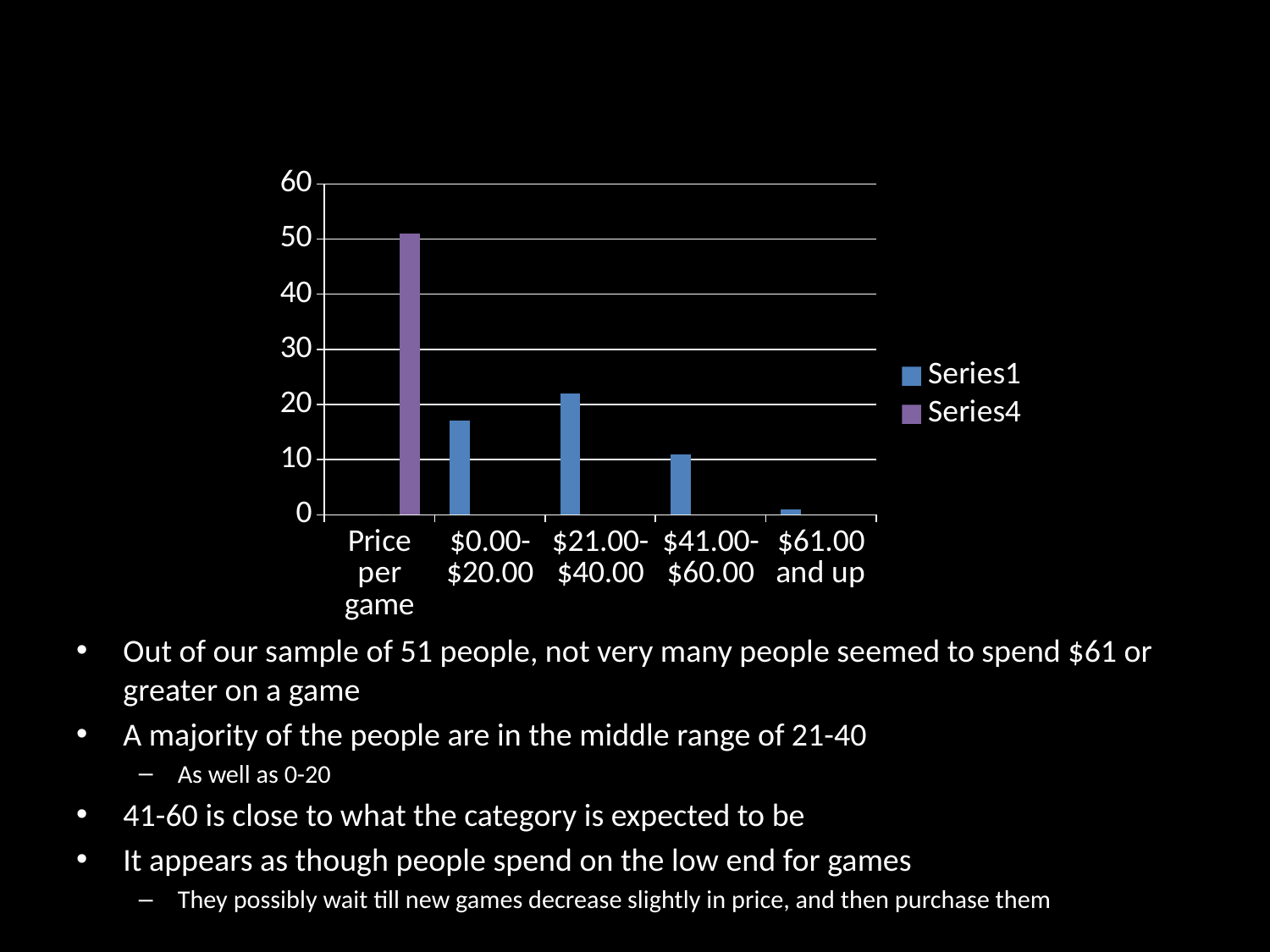

# Price ranges of games bought

### Chart

| Category |  |  |  |  |
|---|---|---|---|---|
| Price per game | None | None | 0.0 | 51.0 |
| $0.00-$20.00 | 17.0 | None | None | None |
| $21.00-$40.00 | 22.0 | None | None | None |
| $41.00-$60.00 | 11.0 | None | None | None |
| $61.00 and up | 1.0 | None | None | None |
Out of our sample of 51 people, not very many people seemed to spend $61 or greater on a game
A majority of the people are in the middle range of 21-40
As well as 0-20
41-60 is close to what the category is expected to be
It appears as though people spend on the low end for games
They possibly wait till new games decrease slightly in price, and then purchase them